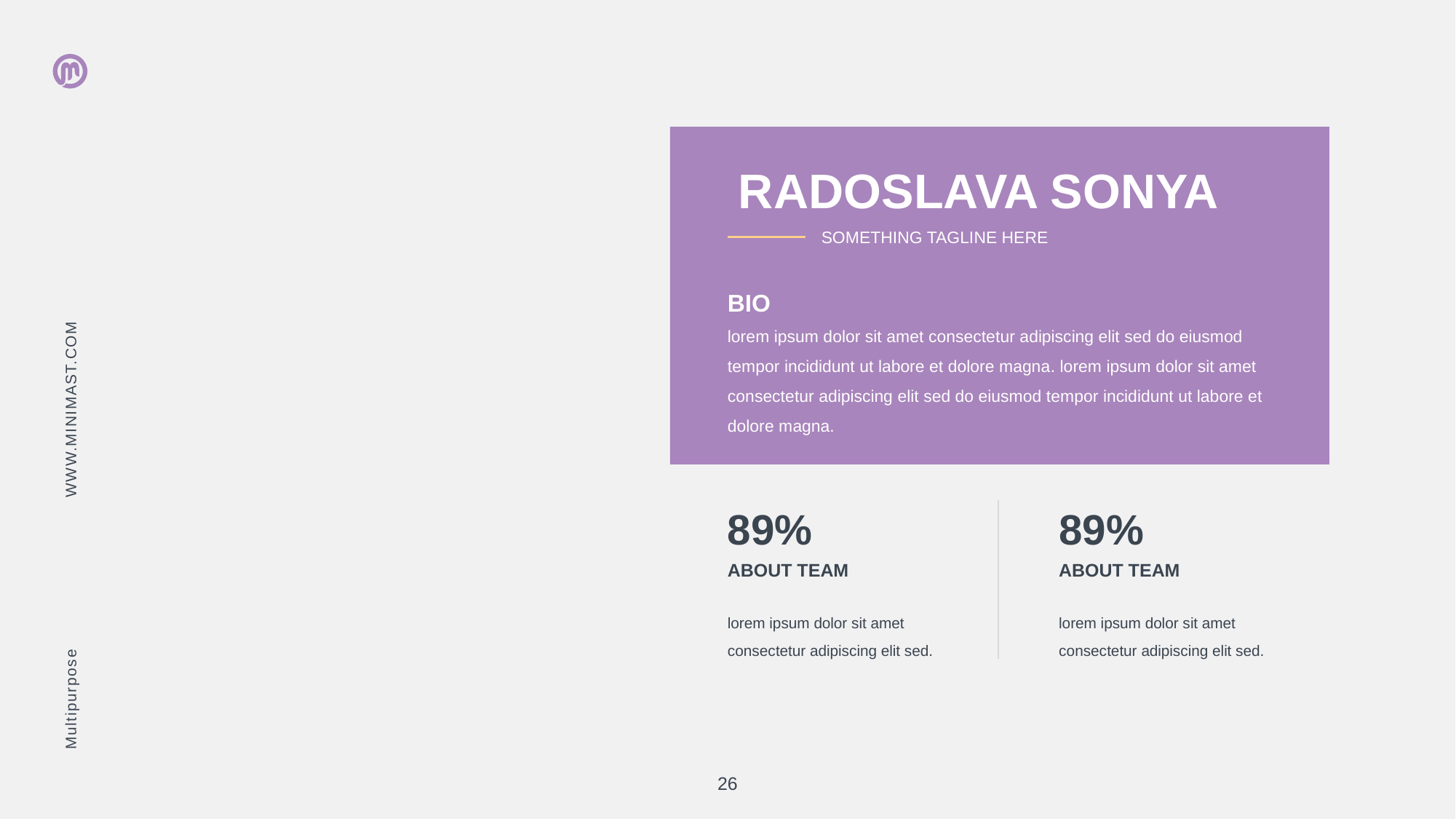

WWW.MINIMAST.COM
Multipurpose

RADOSLAVA SONYA
SOMETHING TAGLINE HERE
BIO
lorem ipsum dolor sit amet consectetur adipiscing elit sed do eiusmod tempor incididunt ut labore et dolore magna. lorem ipsum dolor sit amet consectetur adipiscing elit sed do eiusmod tempor incididunt ut labore et dolore magna.
89%
ABOUT TEAM
lorem ipsum dolor sit amet consectetur adipiscing elit sed.
89%
ABOUT TEAM
lorem ipsum dolor sit amet consectetur adipiscing elit sed.